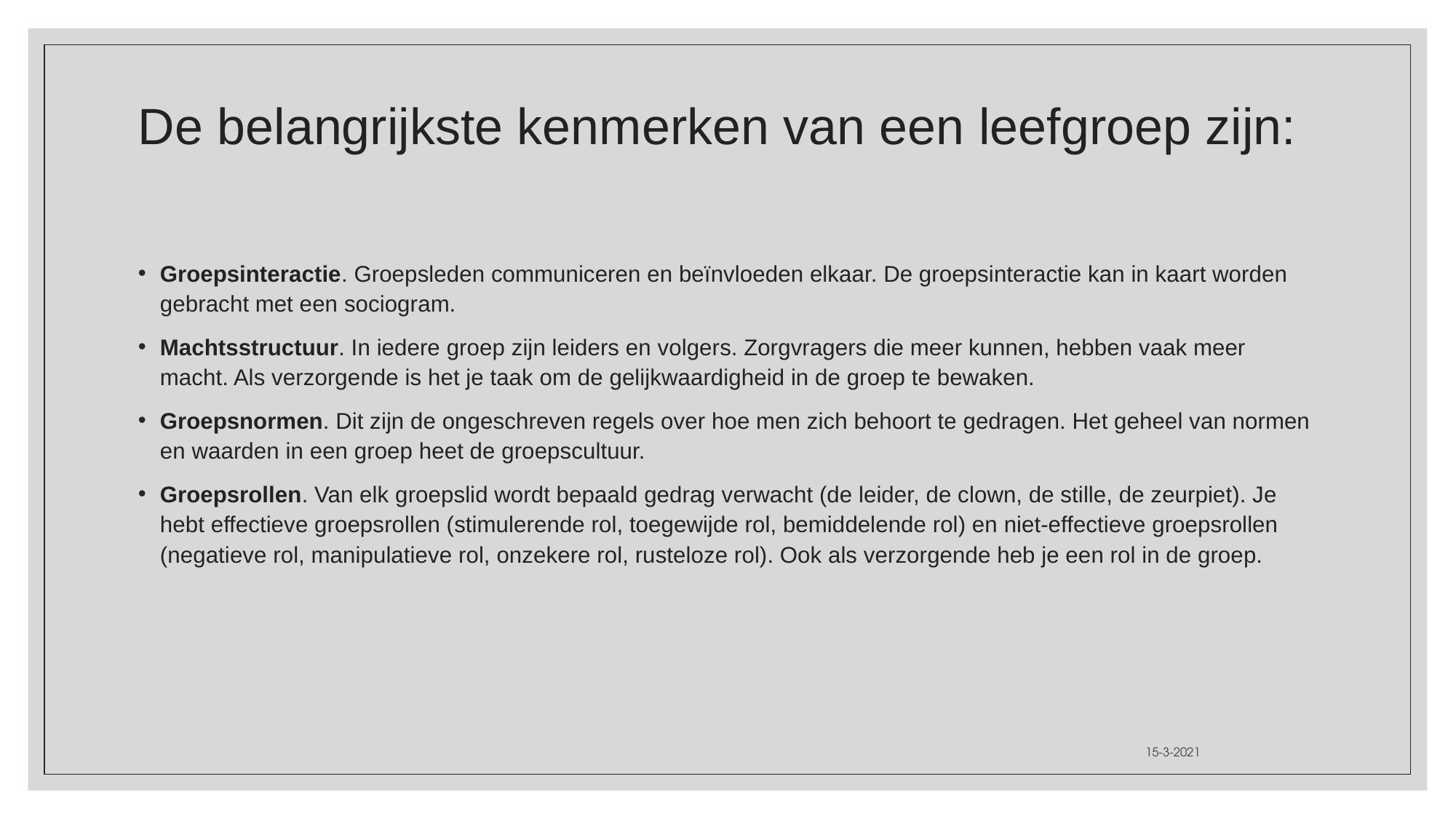

# De belangrijkste kenmerken van een leefgroep zijn:
Groepsinteractie. Groepsleden communiceren en beïnvloeden elkaar. De groepsinteractie kan in kaart worden gebracht met een sociogram.
Machtsstructuur. In iedere groep zijn leiders en volgers. Zorgvragers die meer kunnen, hebben vaak meer macht. Als verzorgende is het je taak om de gelijkwaardigheid in de groep te bewaken.
Groepsnormen. Dit zijn de ongeschreven regels over hoe men zich behoort te gedragen. Het geheel van normen en waarden in een groep heet de groepscultuur.
Groepsrollen. Van elk groepslid wordt bepaald gedrag verwacht (de leider, de clown, de stille, de zeurpiet). Je hebt effectieve groepsrollen (stimulerende rol, toegewijde rol, bemiddelende rol) en niet-effectieve groepsrollen (negatieve rol, manipulatieve rol, onzekere rol, rusteloze rol). Ook als verzorgende heb je een rol in de groep.

15-3-2021